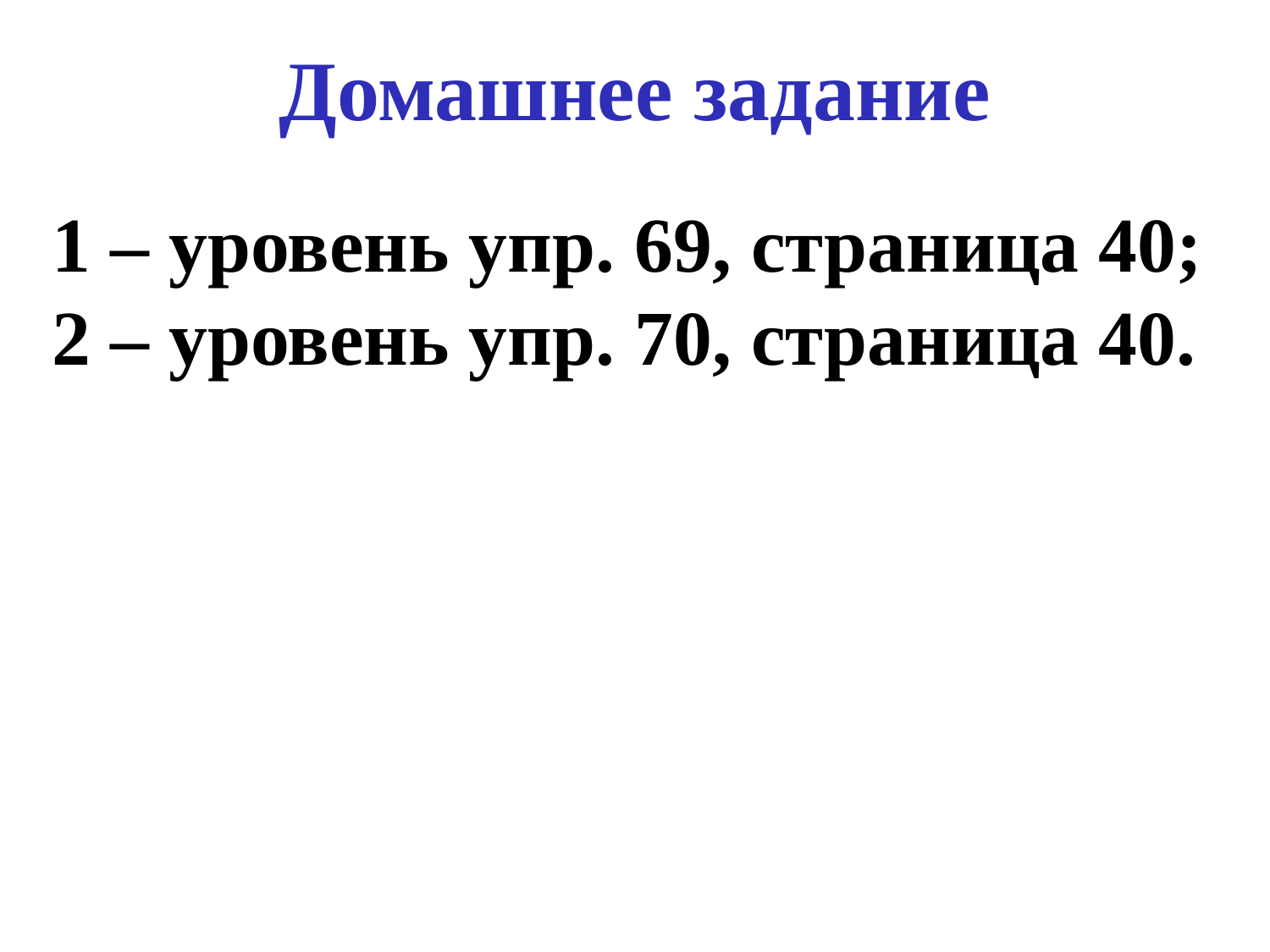

Домашнее задание
1 – уровень упр. 69, страница 40;
2 – уровень упр. 70, страница 40.